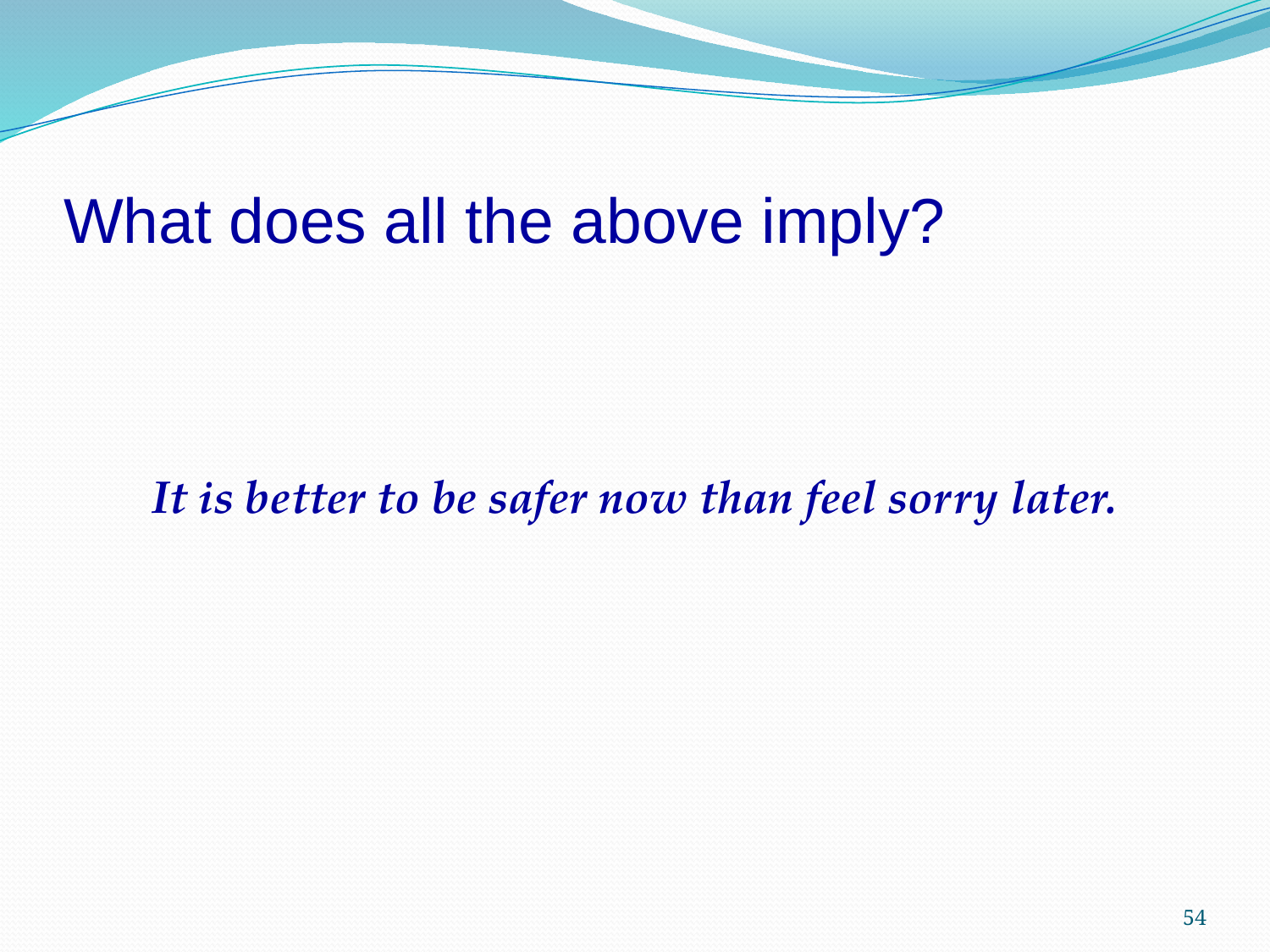

# What does all the above imply?

It is better to be safer now than feel sorry later.

54